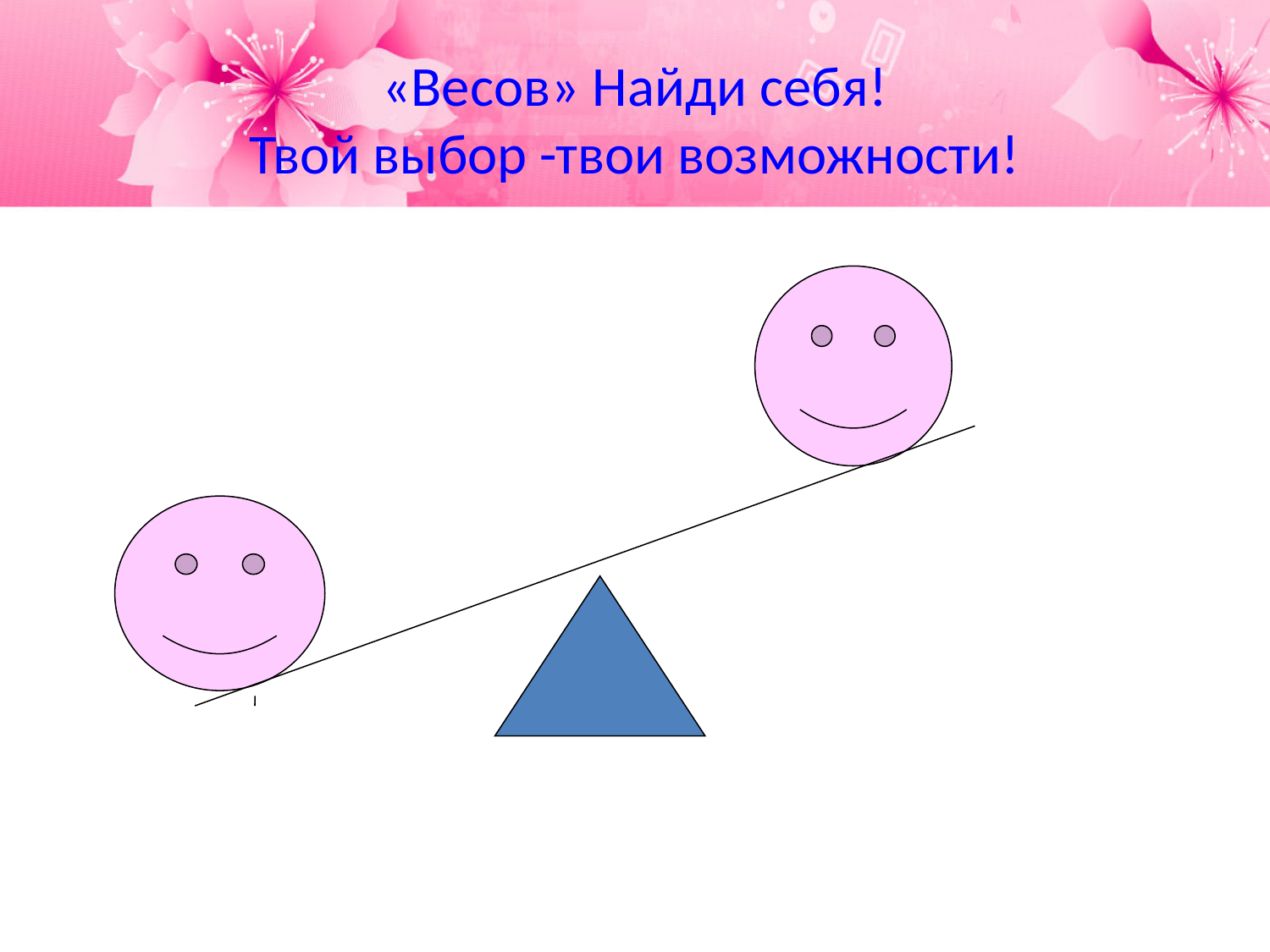

«Весов» Найди себя!
Твой выбор -твои возможности!